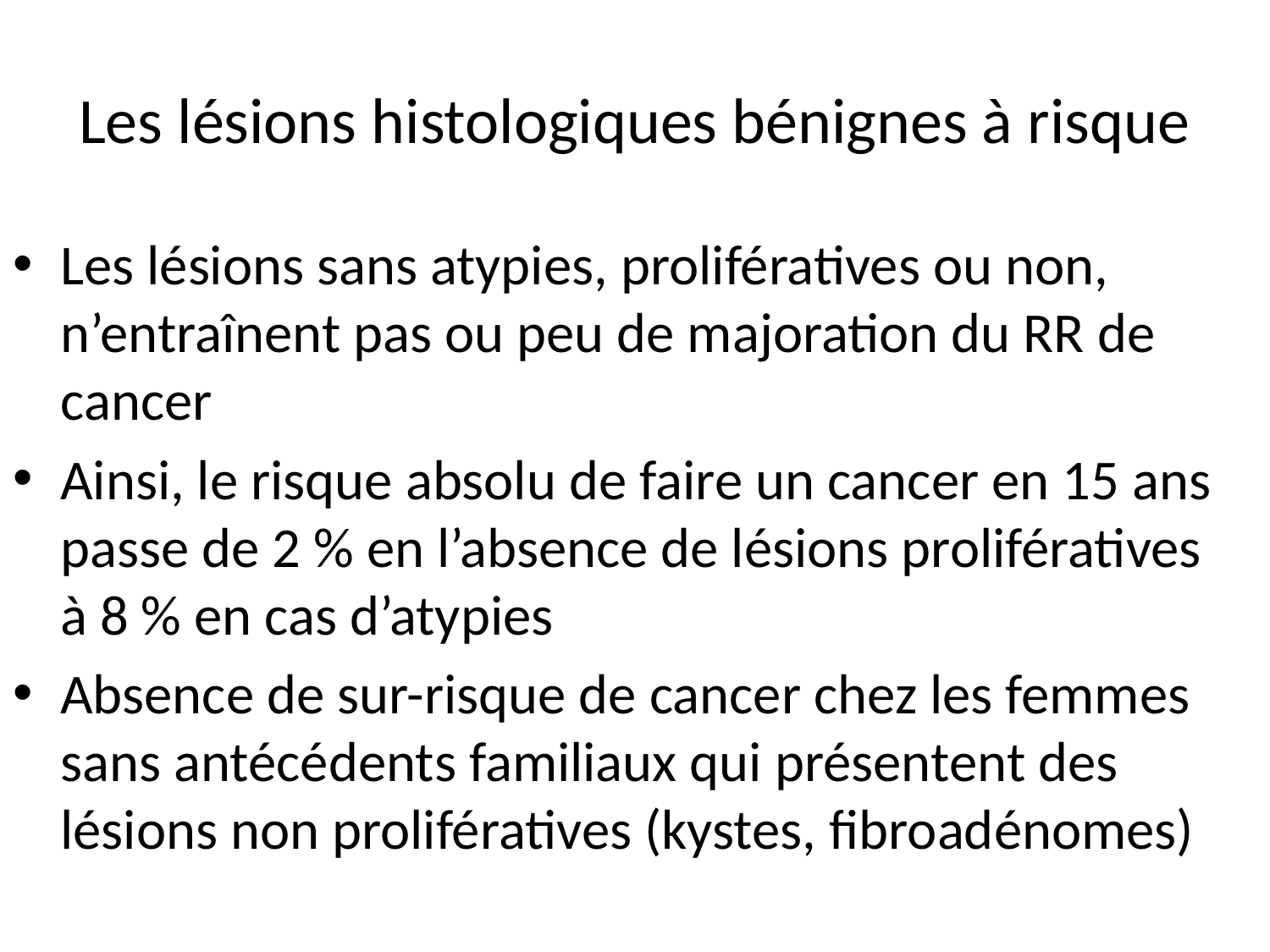

# Les lésions histologiques bénignes à risque
Les lésions sans atypies, prolifératives ou non, n’entraînent pas ou peu de majoration du RR de cancer
Ainsi, le risque absolu de faire un cancer en 15 ans passe de 2 % en l’absence de lésions prolifératives à 8 % en cas d’atypies
Absence de sur-risque de cancer chez les femmes sans antécédents familiaux qui présentent des lésions non prolifératives (kystes, fibroadénomes)